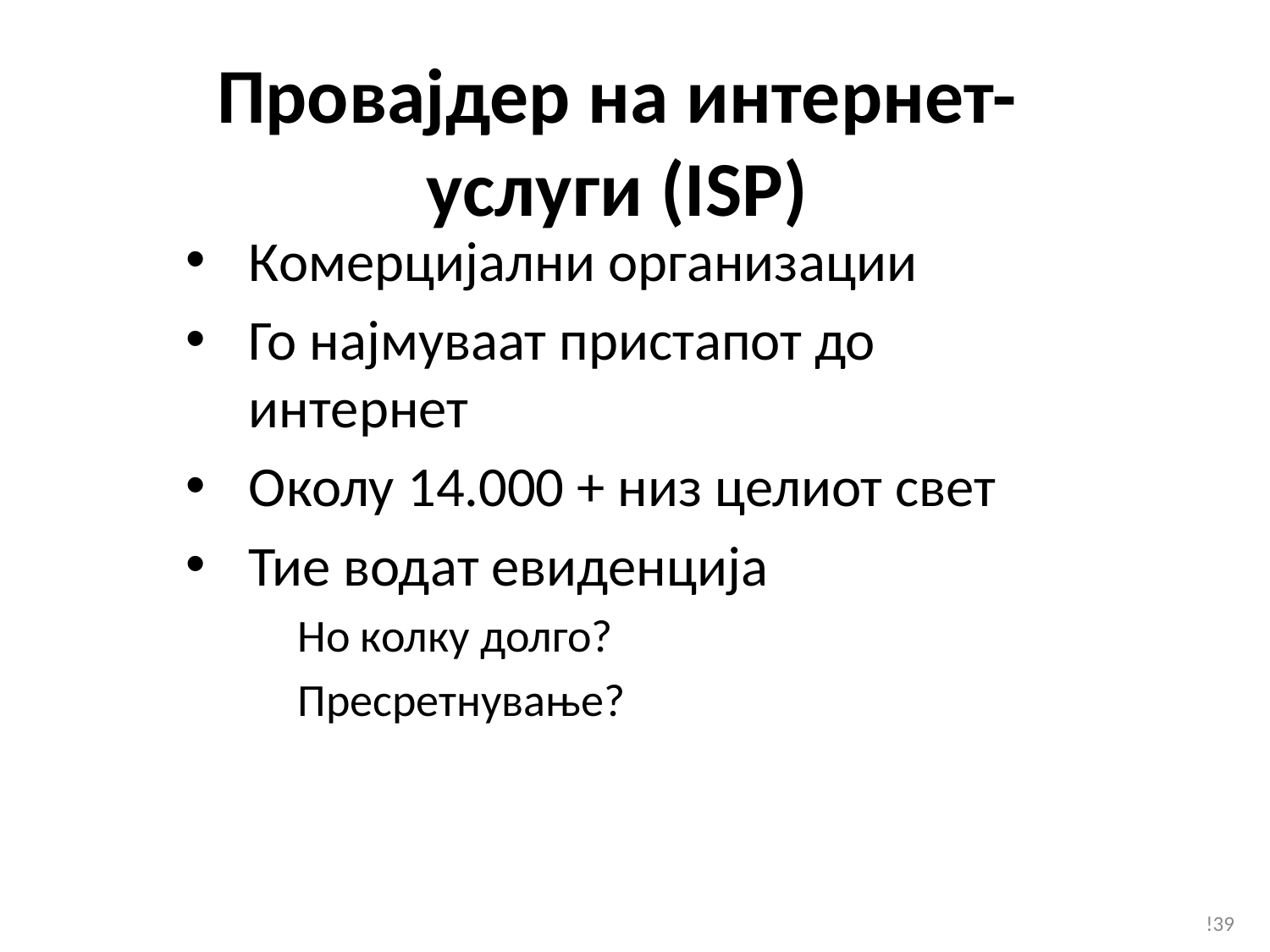

# Провајдер на интернет-услуги (ISP)
Комерцијални организации
Го најмуваат пристапот до интернет
Околу 14.000 + низ целиот свет
Тие водат евиденција
Но колку долго?
Пресретнување?
!39